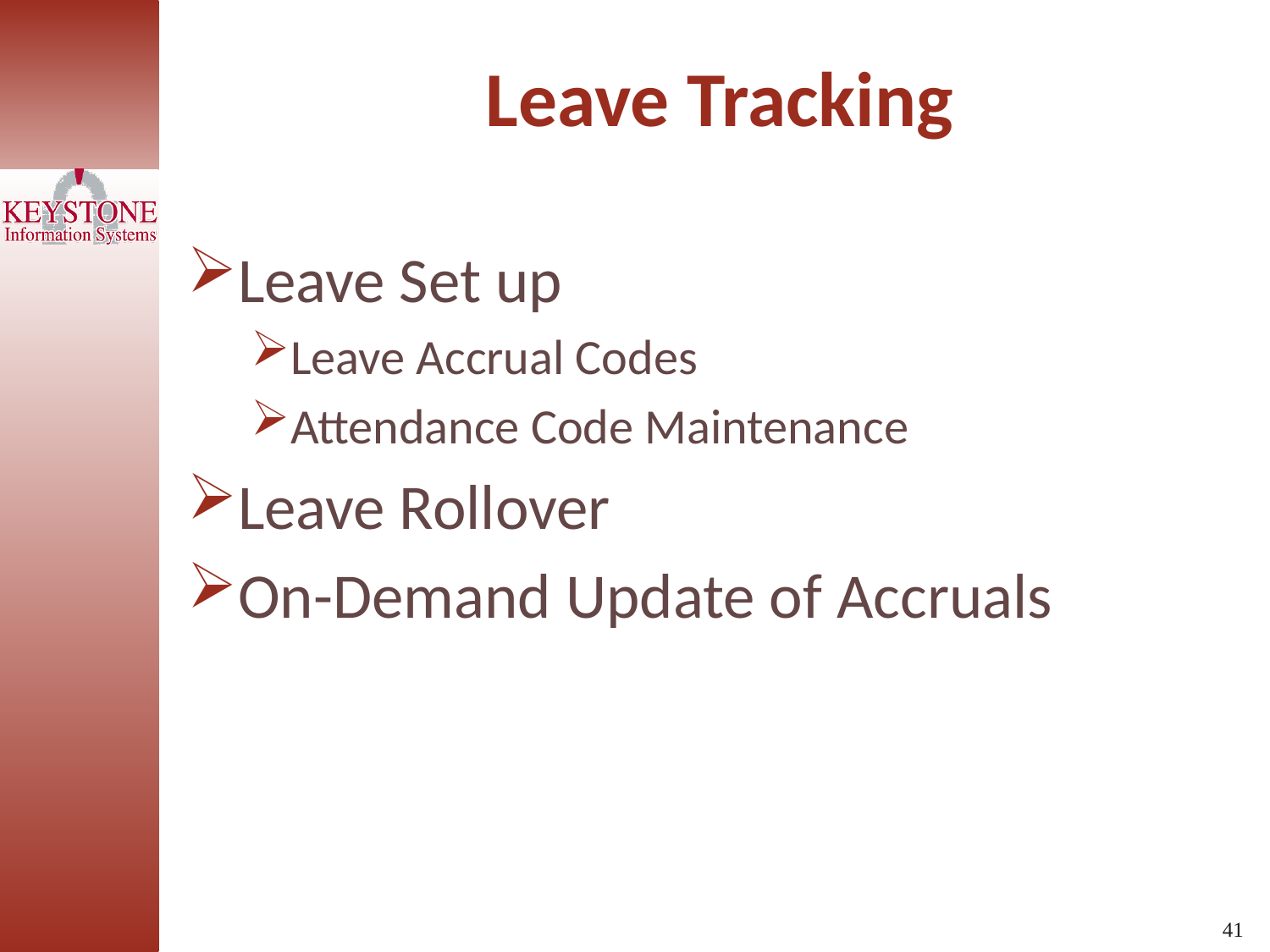

Leave Tracking
Leave Set up
Leave Accrual Codes
Attendance Code Maintenance
Leave Rollover
On-Demand Update of Accruals

41